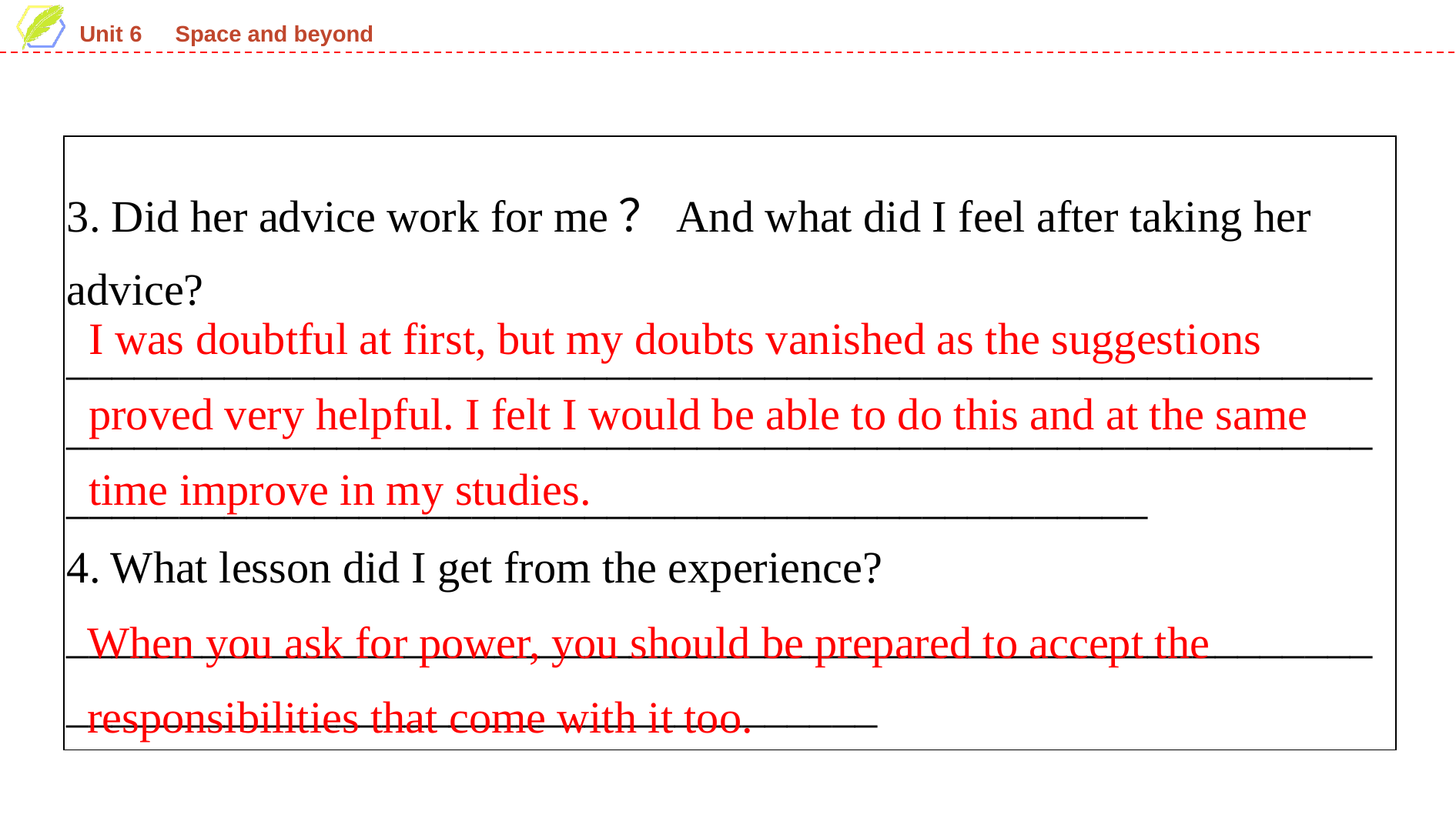

| 3. Did her advice work for me？And what did I feel after taking her advice? \_\_\_\_\_\_\_\_\_\_\_\_\_\_\_\_\_\_\_\_\_\_\_\_\_\_\_\_\_\_\_\_\_\_\_\_\_\_\_\_\_\_\_\_\_\_\_\_\_\_\_\_\_\_\_\_\_\_\_\_\_\_\_\_\_\_\_\_\_\_\_\_\_\_\_\_\_\_\_\_\_\_\_\_\_\_\_\_\_\_\_\_\_\_\_\_\_\_\_\_\_\_\_\_\_\_\_\_\_\_\_\_\_\_\_\_\_\_\_\_\_\_\_\_\_\_\_\_\_\_\_\_\_\_\_\_\_\_\_\_\_\_\_\_\_\_\_\_\_\_\_\_\_\_\_\_\_\_\_\_\_\_\_\_ 4. What lesson did I get from the experience? \_\_\_\_\_\_\_\_\_\_\_\_\_\_\_\_\_\_\_\_\_\_\_\_\_\_\_\_\_\_\_\_\_\_\_\_\_\_\_\_\_\_\_\_\_\_\_\_\_\_\_\_\_\_\_\_\_\_\_\_\_\_\_\_\_\_\_\_\_\_\_\_\_\_\_\_\_\_\_\_\_\_\_\_\_\_\_\_\_\_\_\_\_\_ |
| --- |
I was doubtful at first, but my doubts vanished as the suggestions proved very helpful. I felt I would be able to do this and at the same time improve in my studies.
When you ask for power, you should be prepared to accept the responsibilities that come with it too.